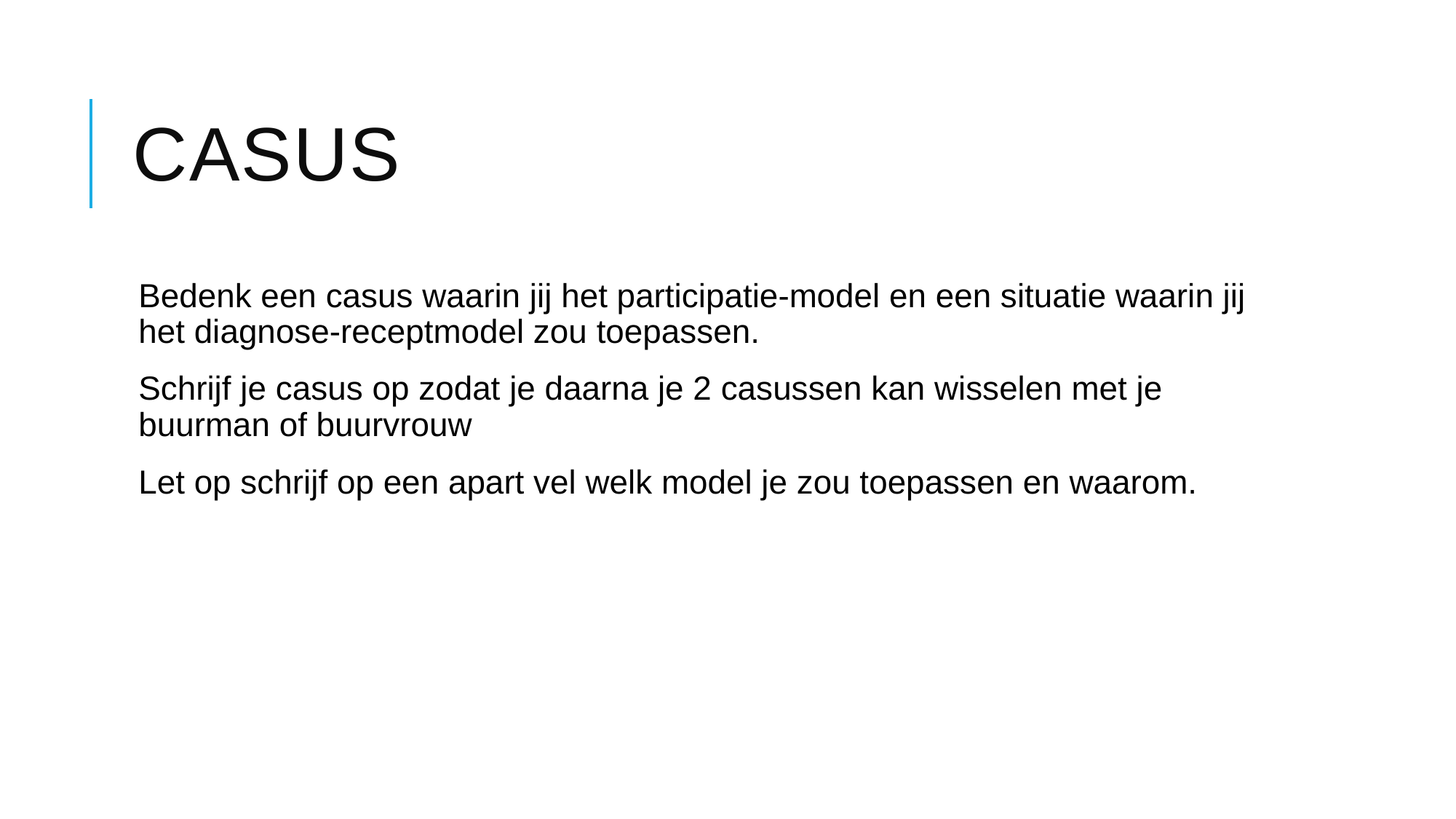

# Casus
Bedenk een casus waarin jij het participatie-model en een situatie waarin jij het diagnose-receptmodel zou toepassen.
Schrijf je casus op zodat je daarna je 2 casussen kan wisselen met je buurman of buurvrouw
Let op schrijf op een apart vel welk model je zou toepassen en waarom.